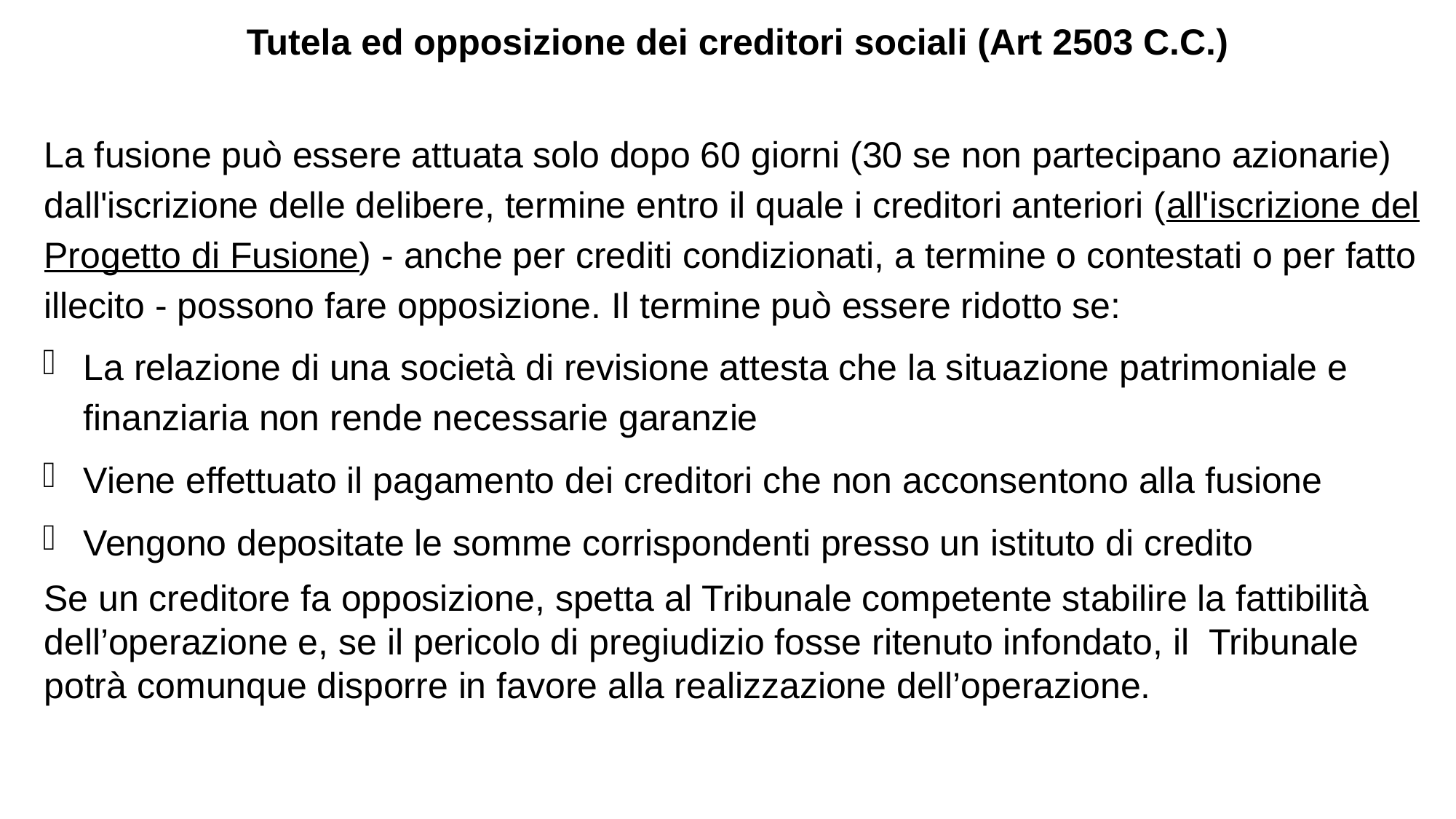

Tutela ed opposizione dei creditori sociali (Art 2503 C.C.)

La fusione può essere attuata solo dopo 60 giorni (30 se non partecipano azionarie) dall'iscrizione delle delibere, termine entro il quale i creditori anteriori (all'iscrizione del Progetto di Fusione) - anche per crediti condizionati, a termine o contestati o per fatto illecito - possono fare opposizione. Il termine può essere ridotto se:
La relazione di una società di revisione attesta che la situazione patrimoniale e finanziaria non rende necessarie garanzie
Viene effettuato il pagamento dei creditori che non acconsentono alla fusione
Vengono depositate le somme corrispondenti presso un istituto di credito
Se un creditore fa opposizione, spetta al Tribunale competente stabilire la fattibilità dell’operazione e, se il pericolo di pregiudizio fosse ritenuto infondato, il  Tribunale potrà comunque disporre in favore alla realizzazione dell’operazione.